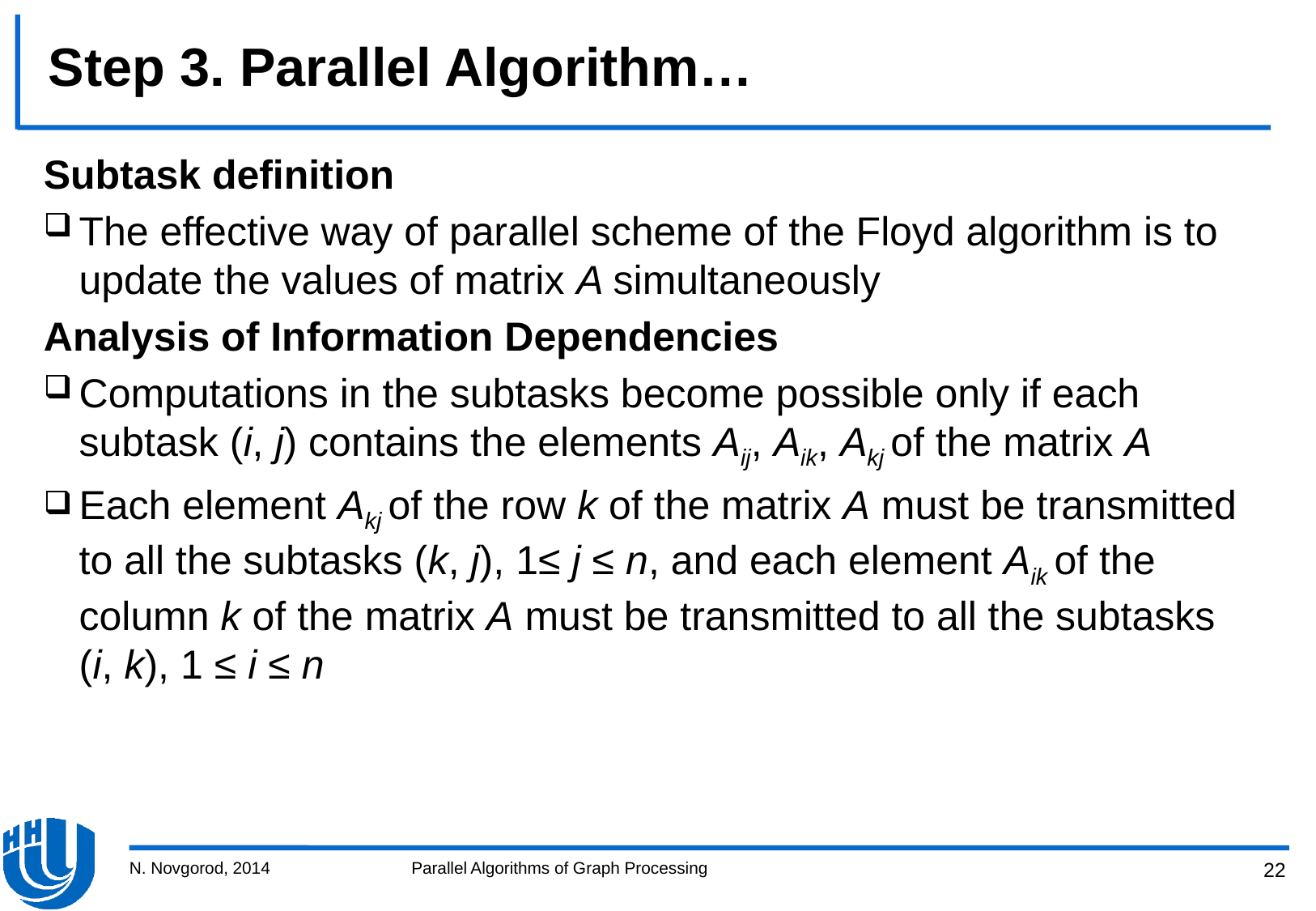

# Step 3. Parallel Algorithm…
Subtask definition
The effective way of parallel scheme of the Floyd algorithm is to update the values of matrix A simultaneously
Analysis of Information Dependencies
Computations in the subtasks become possible only if each subtask (i, j) contains the elements Aij, Aik, Akj of the matrix A
Each element Akj of the row k of the matrix A must be transmitted to all the subtasks (k, j), 1≤ j ≤ n, and each element Aik of the column k of the matrix A must be transmitted to all the subtasks
(i, k), 1 ≤ i ≤ n

N. Novgorod, 2014
Parallel Algorithms of Graph Processing
22